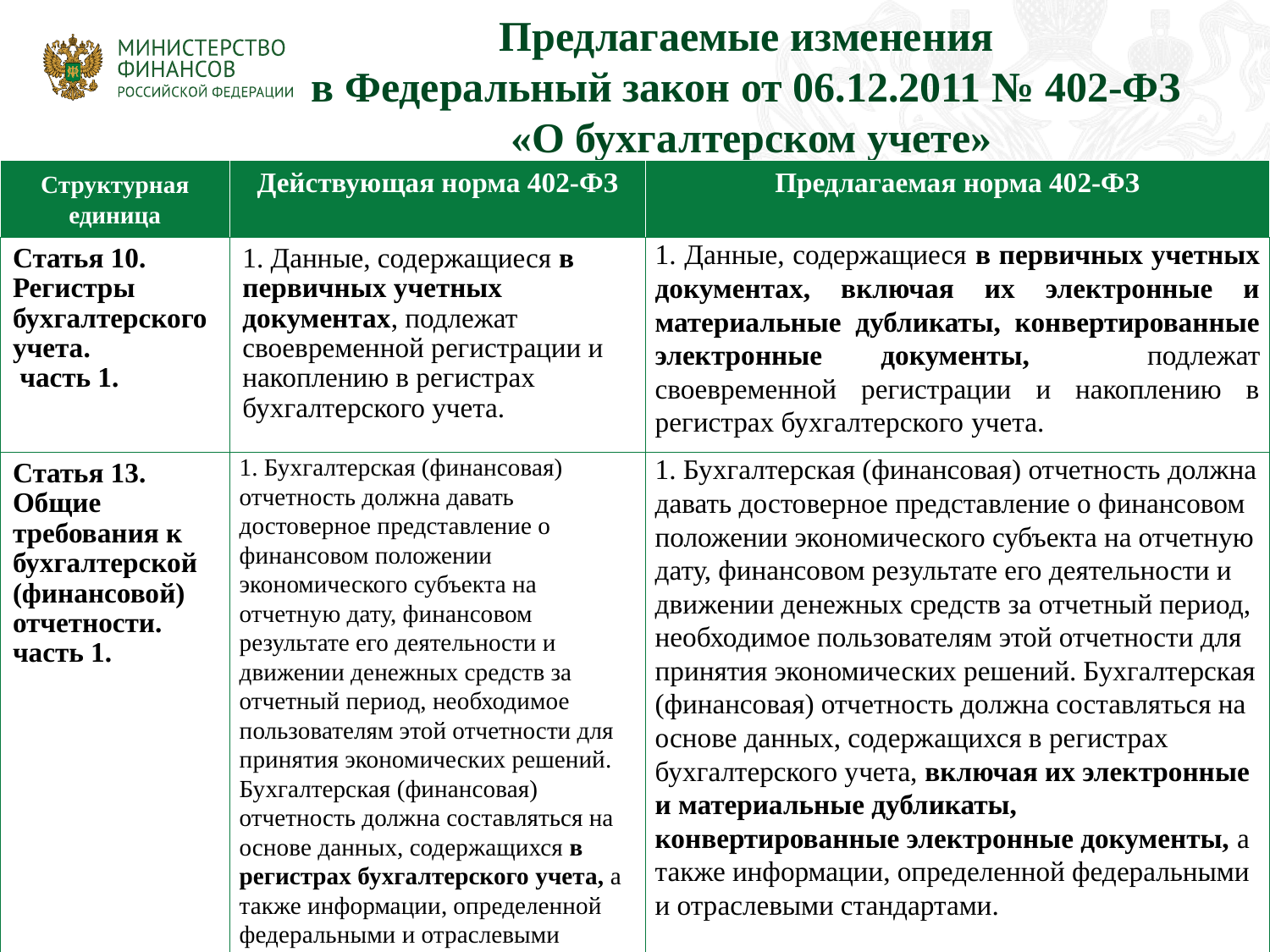

# Предлагаемые изменения в Федеральный закон от 06.12.2011 № 402-ФЗ «О бухгалтерском учете»
| Структурная единица | Действующая норма 402-ФЗ | Предлагаемая норма 402-ФЗ |
| --- | --- | --- |
| Статья 10. Регистры бухгалтерского учета. часть 1. | 1. Данные, содержащиеся в первичных учетных документах, подлежат своевременной регистрации и накоплению в регистрах бухгалтерского учета. | 1. Данные, содержащиеся в первичных учетных документах, включая их электронные и материальные дубликаты, конвертированные электронные документы, подлежат своевременной регистрации и накоплению в регистрах бухгалтерского учета. |
| Статья 13. Общие требования к бухгалтерской (финансовой) отчетности. часть 1. | 1. Бухгалтерская (финансовая) отчетность должна давать достоверное представление о финансовом положении экономического субъекта на отчетную дату, финансовом результате его деятельности и движении денежных средств за отчетный период, необходимое пользователям этой отчетности для принятия экономических решений. Бухгалтерская (финансовая) отчетность должна составляться на основе данных, содержащихся в регистрах бухгалтерского учета, а также информации, определенной федеральными и отраслевыми стандартами. | 1. Бухгалтерская (финансовая) отчетность должна давать достоверное представление о финансовом положении экономического субъекта на отчетную дату, финансовом результате его деятельности и движении денежных средств за отчетный период, необходимое пользователям этой отчетности для принятия экономических решений. Бухгалтерская (финансовая) отчетность должна составляться на основе данных, содержащихся в регистрах бухгалтерского учета, включая их электронные и материальные дубликаты, конвертированные электронные документы, а также информации, определенной федеральными и отраслевыми стандартами. |